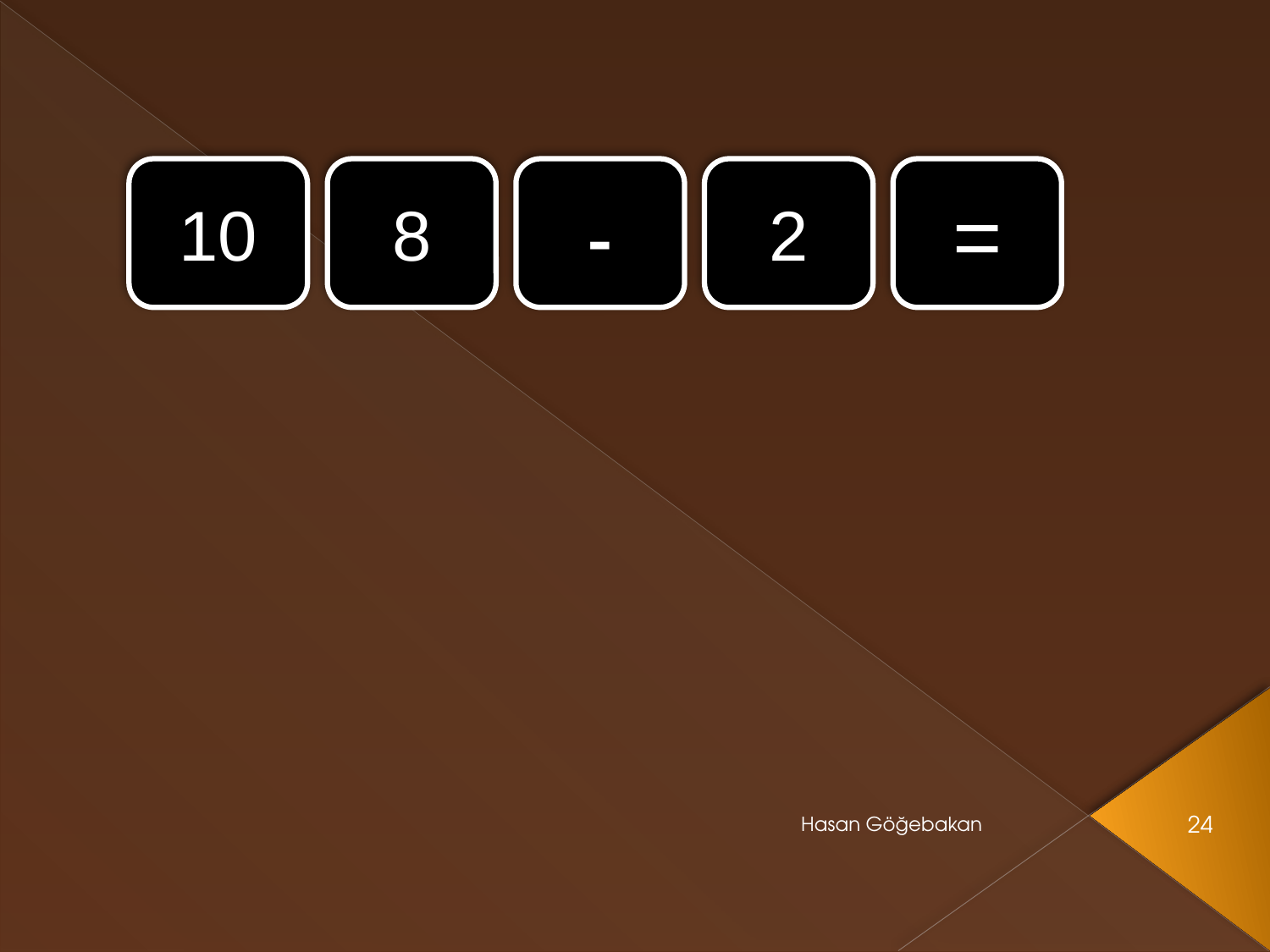

#
10
8
-
2
=

Hasan Göğebakan
24